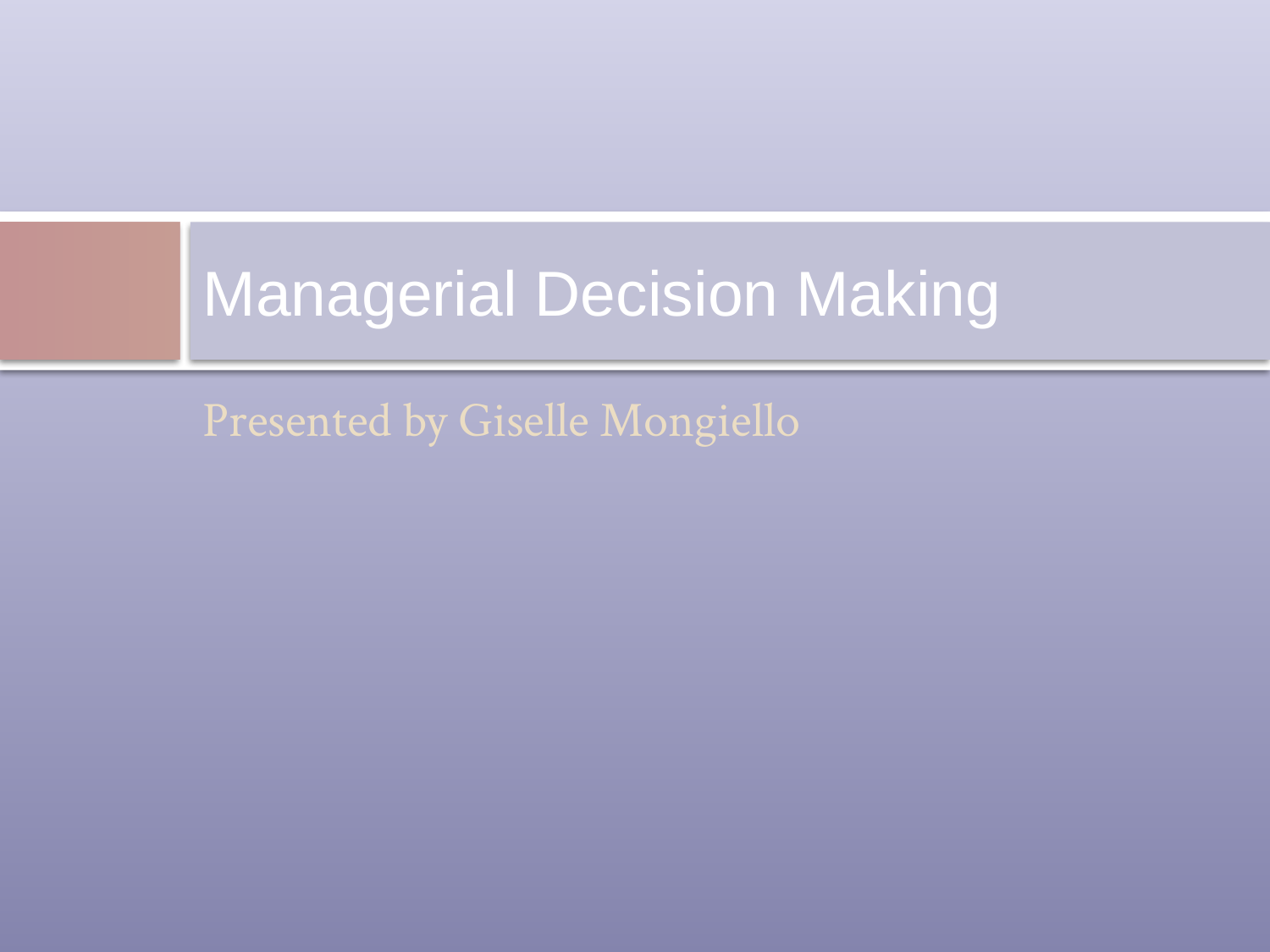

# Managerial Decision Making
Presented by Giselle Mongiello